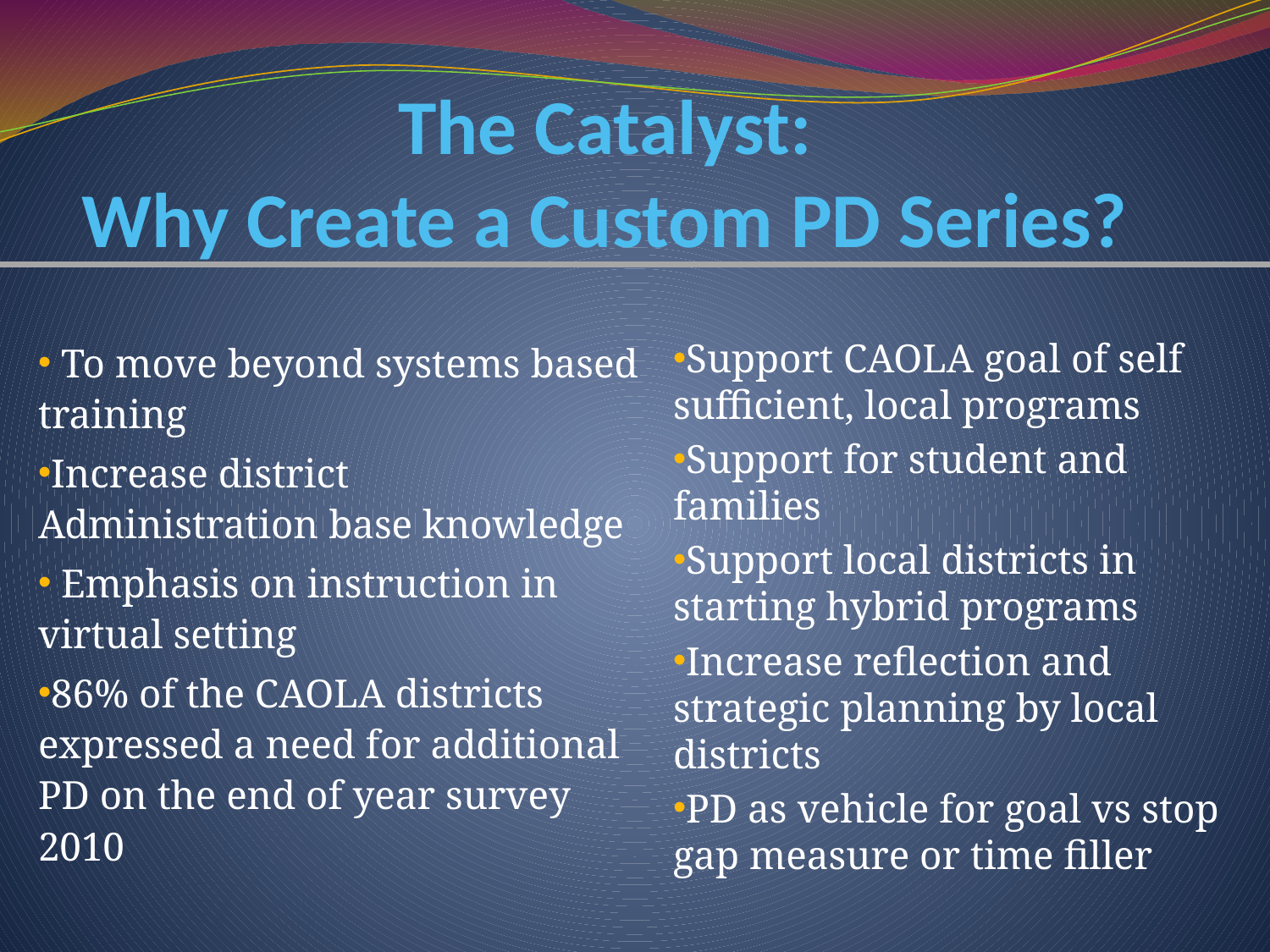

# The Catalyst: Why Create a Custom PD Series?
 To move beyond systems based training
Increase district Administration base knowledge
 Emphasis on instruction in virtual setting
86% of the CAOLA districts expressed a need for additional PD on the end of year survey 2010
Support CAOLA goal of self sufficient, local programs
Support for student and families
Support local districts in starting hybrid programs
Increase reflection and strategic planning by local districts
PD as vehicle for goal vs stop gap measure or time filler